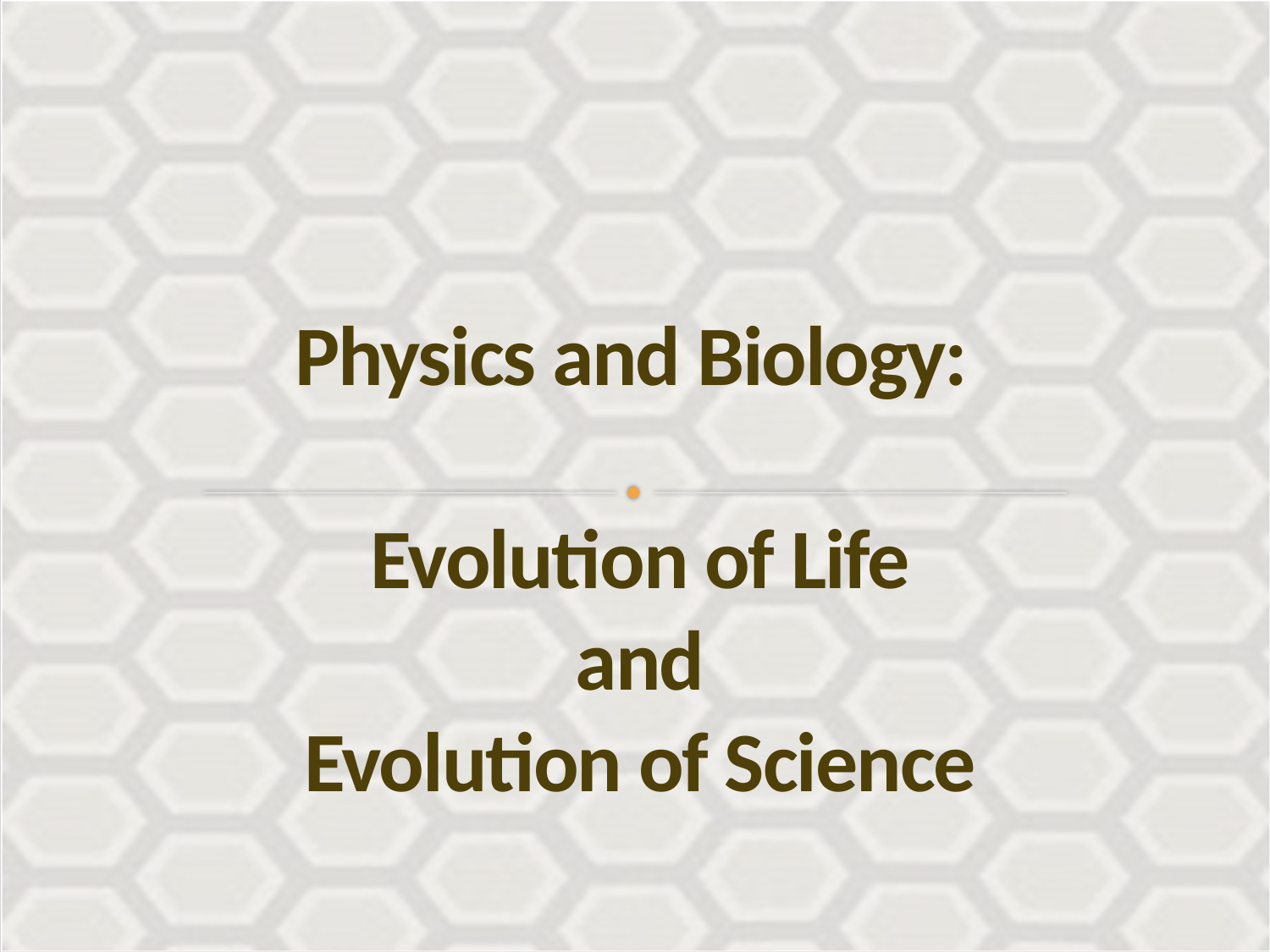

# Physics and Biology: Evolution of Life and Evolution of Science